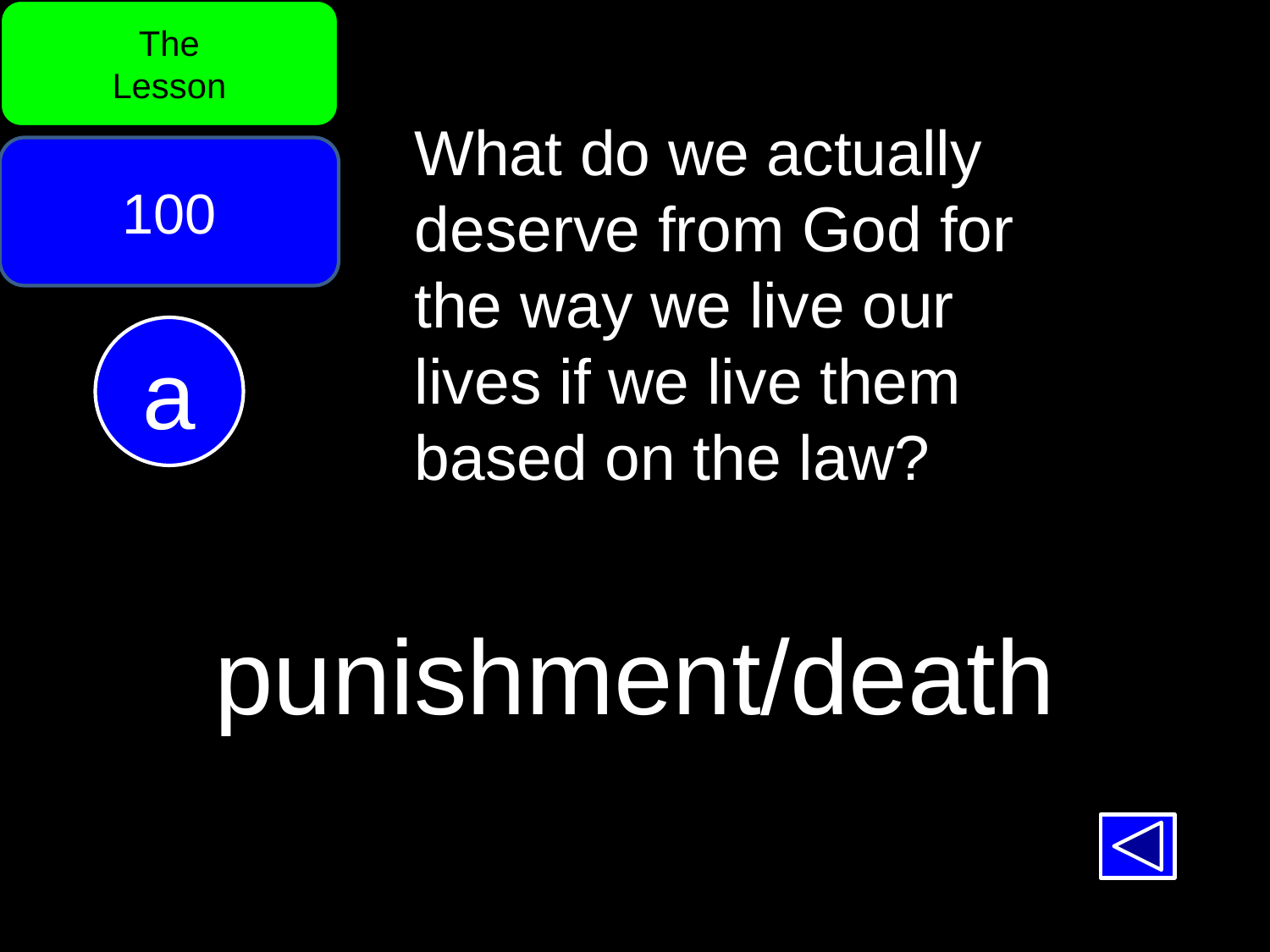

The
Lesson
What do we actually
deserve from God for
the way we live our
lives if we live them
based on the law?
100
a
punishment/death